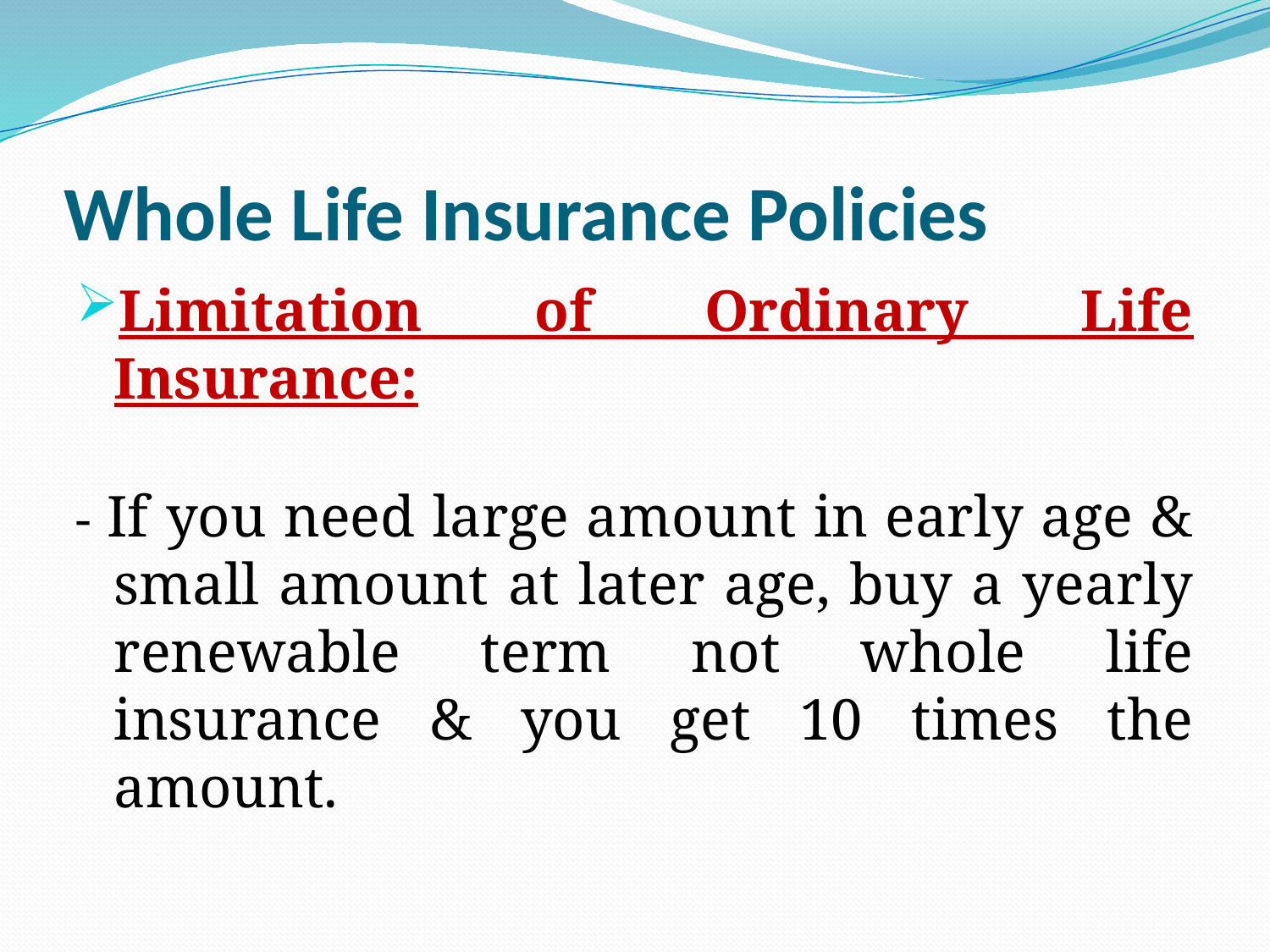

# Whole Life Insurance Policies
Limitation of Ordinary Life Insurance:

- If you need large amount in early age & small amount at later age, buy a yearly renewable term not whole life insurance & you get 10 times the amount.